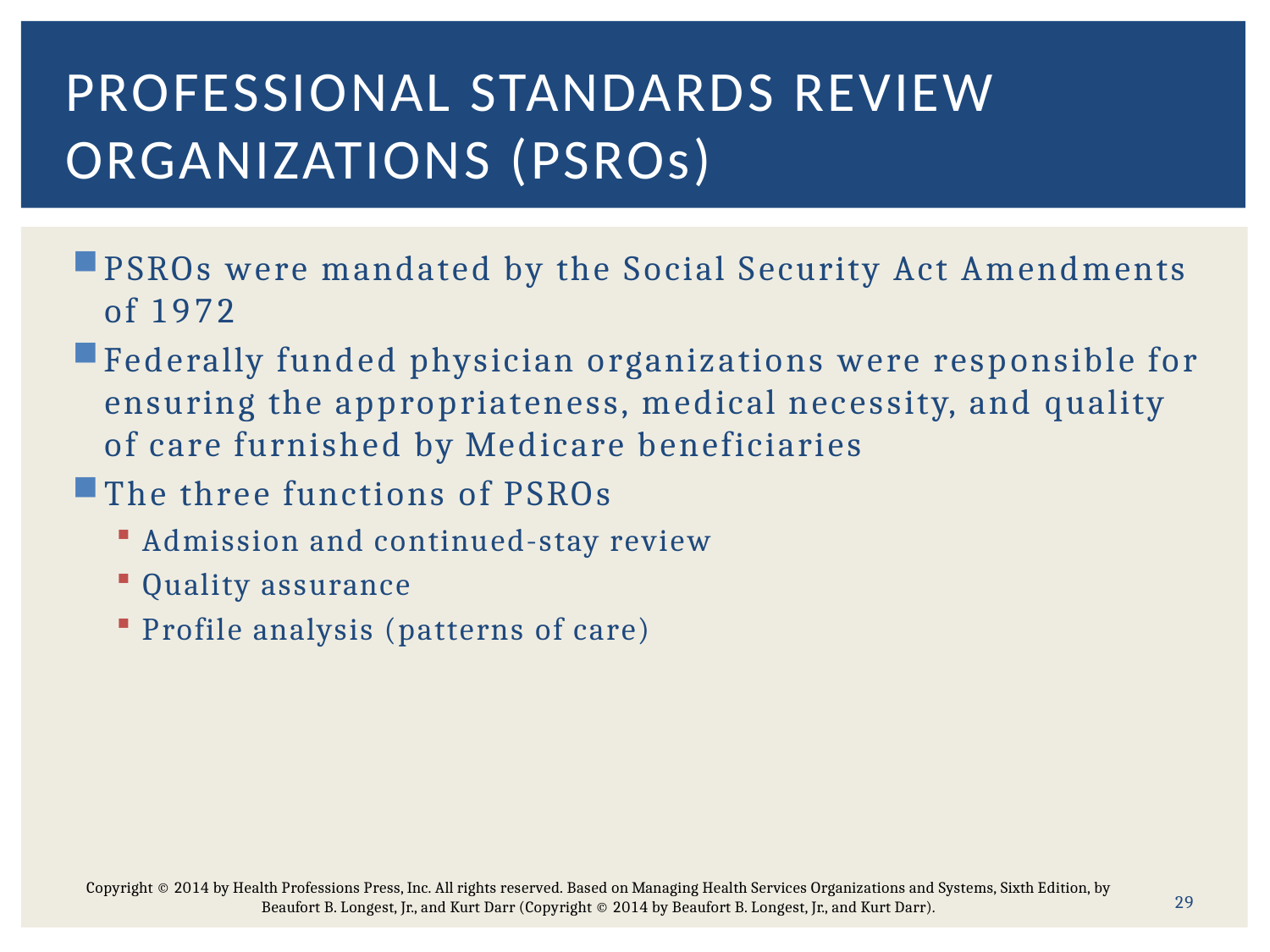

# Professional Standards Review Organizations (PSROs)
PSROs were mandated by the Social Security Act Amendments of 1972
Federally funded physician organizations were responsible for ensuring the appropriateness, medical necessity, and quality of care furnished by Medicare beneficiaries
The three functions of PSROs
Admission and continued-stay review
Quality assurance
Profile analysis (patterns of care)
Copyright © 2014 by Health Professions Press, Inc. All rights reserved. Based on Managing Health Services Organizations and Systems, Sixth Edition, by Beaufort B. Longest, Jr., and Kurt Darr (Copyright © 2014 by Beaufort B. Longest, Jr., and Kurt Darr).
29